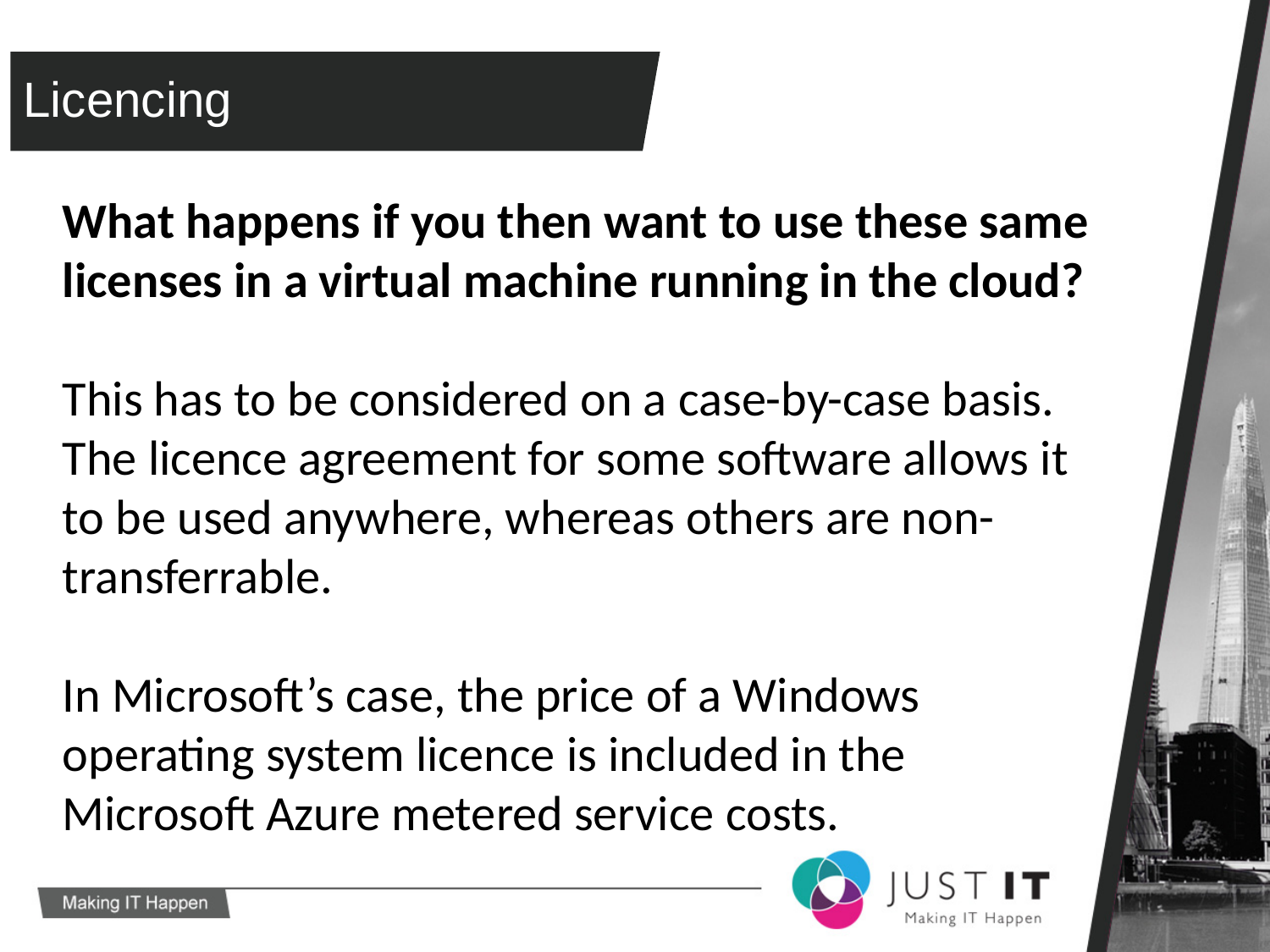

# Licencing

What happens if you then want to use these same licenses in a virtual machine running in the cloud?

This has to be considered on a case-by-case basis.  The licence agreement for some software allows it to be used anywhere, whereas others are non-transferrable.

In Microsoft’s case, the price of a Windows operating system licence is included in the Microsoft Azure metered service costs.